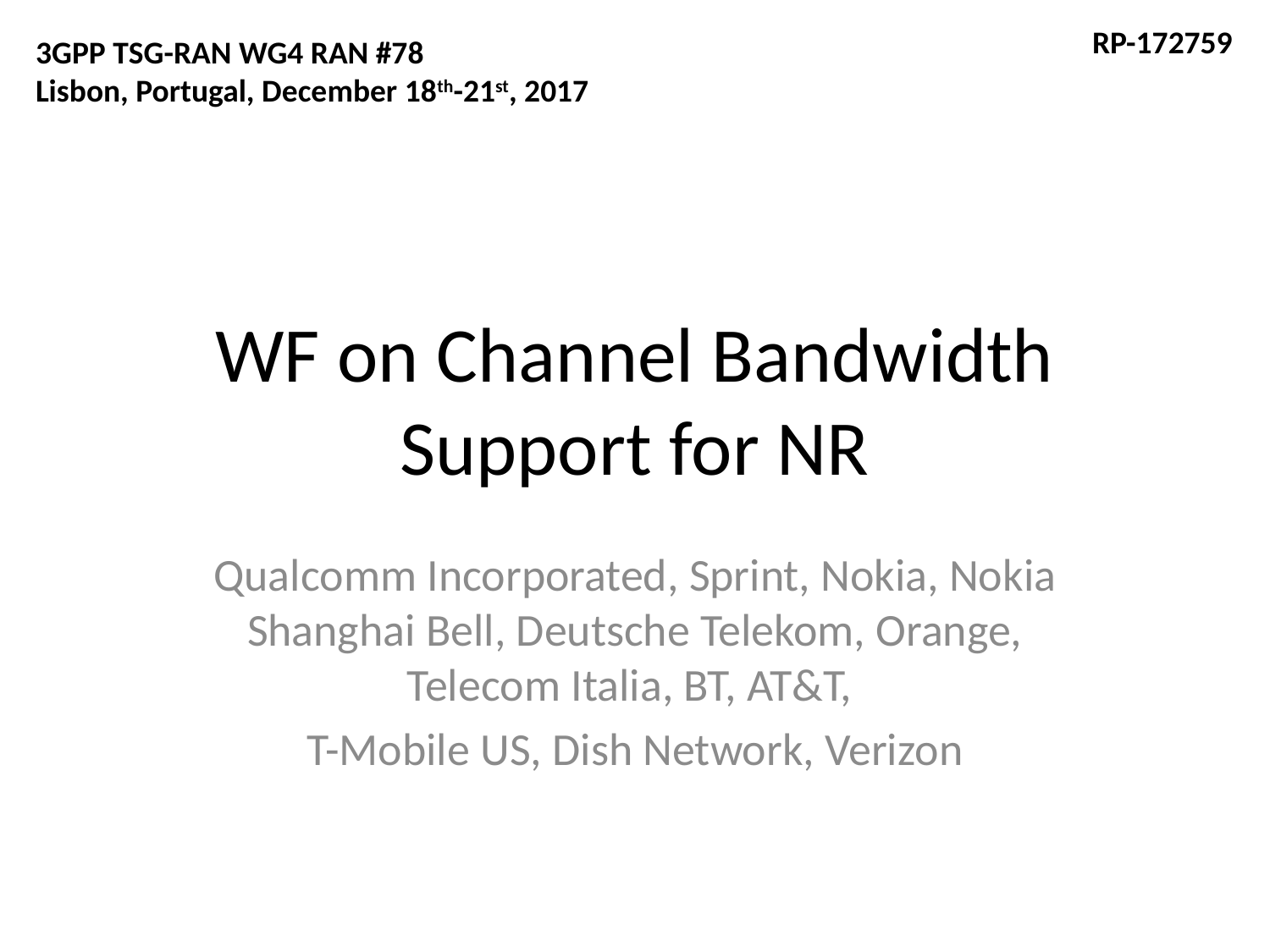

RP-172759
3GPP TSG-RAN WG4 RAN #78
Lisbon, Portugal, December 18th-21st, 2017
# WF on Channel Bandwidth Support for NR
Qualcomm Incorporated, Sprint, Nokia, Nokia Shanghai Bell, Deutsche Telekom, Orange, Telecom Italia, BT, AT&T,
T-Mobile US, Dish Network, Verizon